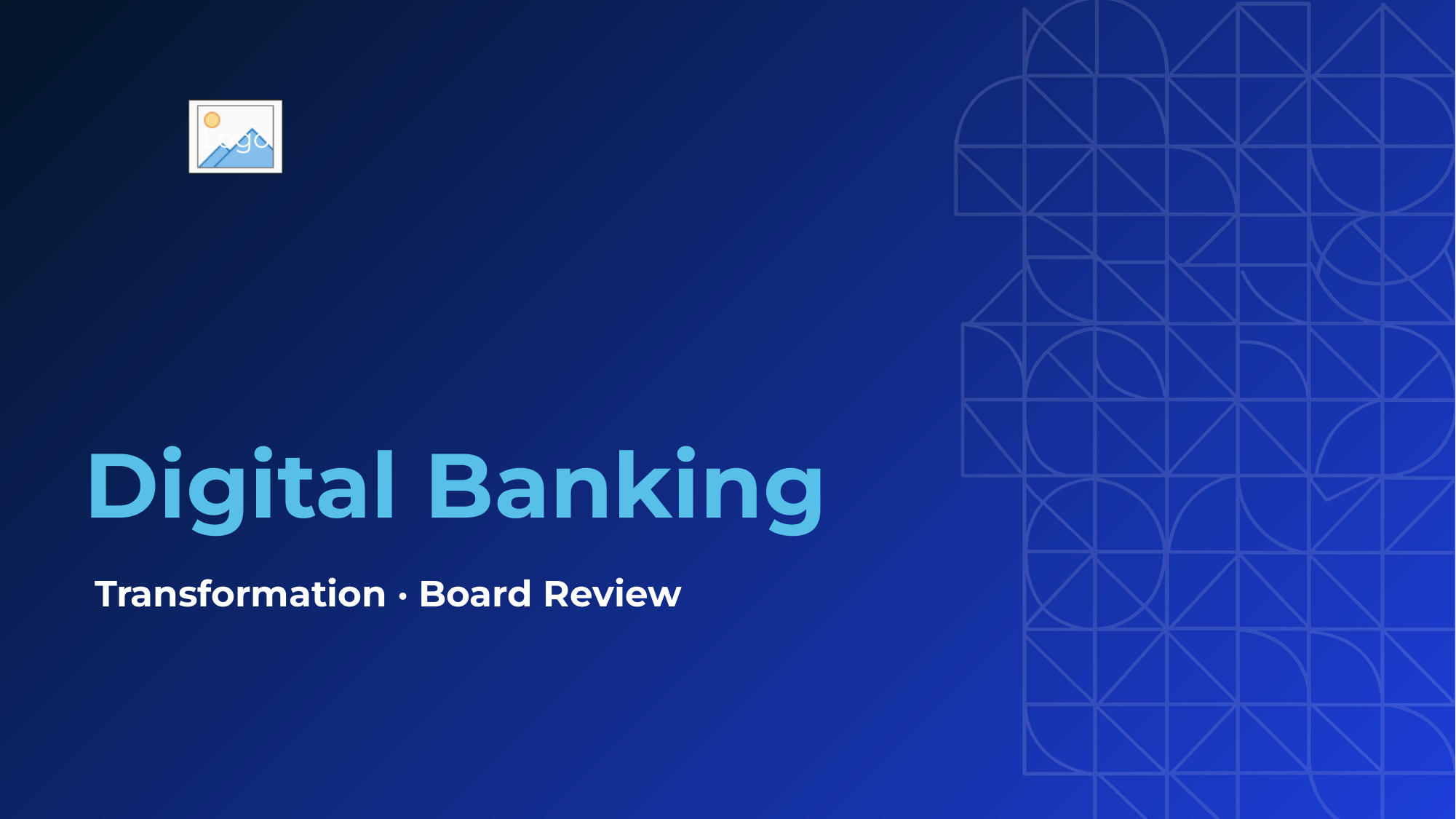

# Digital Banking
Transformation · Board Review